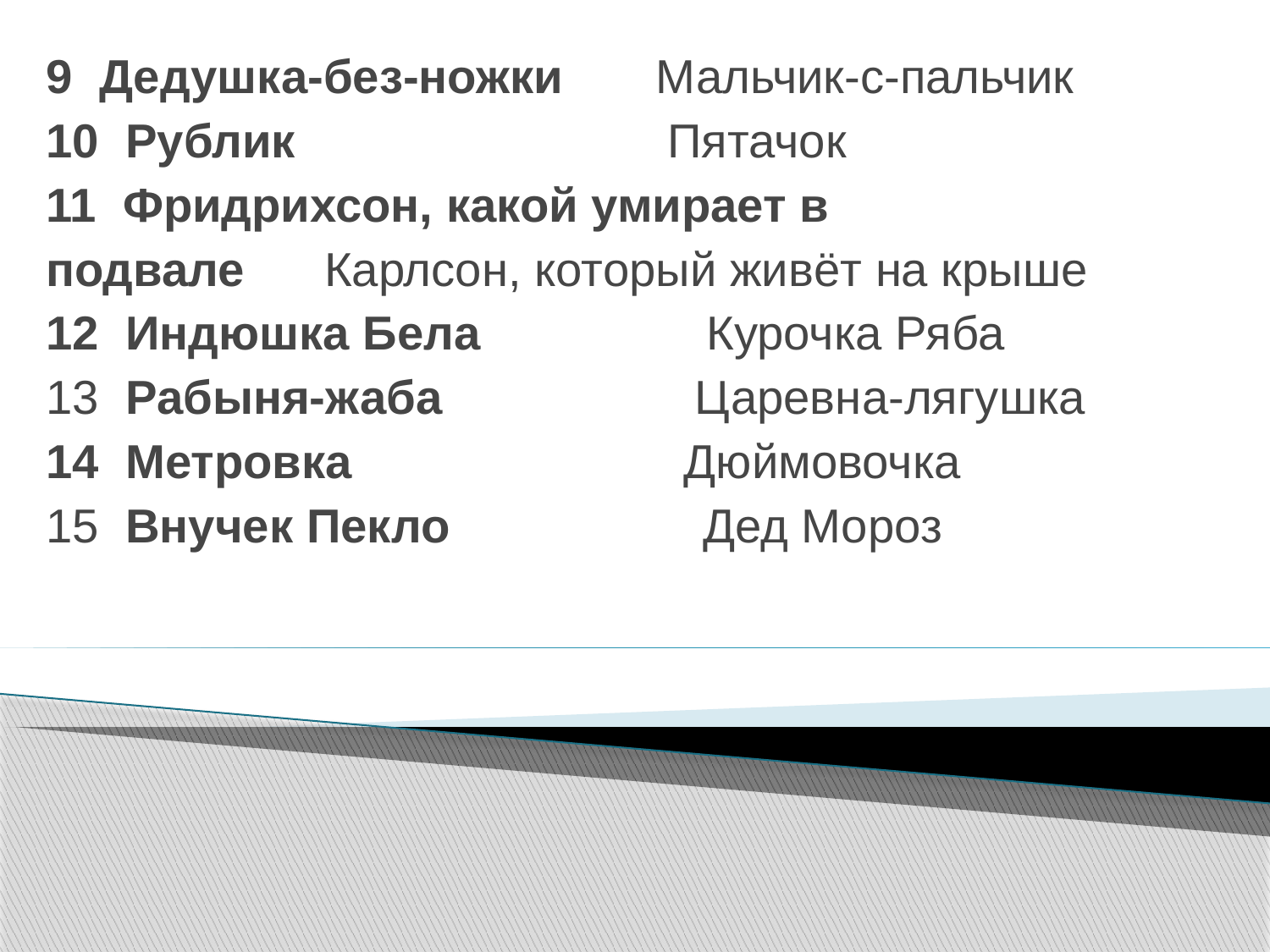

#
9  Дедушка-без-ножки       Мальчик-с-пальчик
10  Рублик                            Пятачок
11  Фридрихсон, какой умирает в
подвале      Карлсон, который живёт на крыше
12  Индюшка Бела                 Курочка Ряба
13  Рабыня-жаба                   Царевна-лягушка
14  Метровка                         Дюймовочка
15  Внучек Пекло                   Дед Мороз